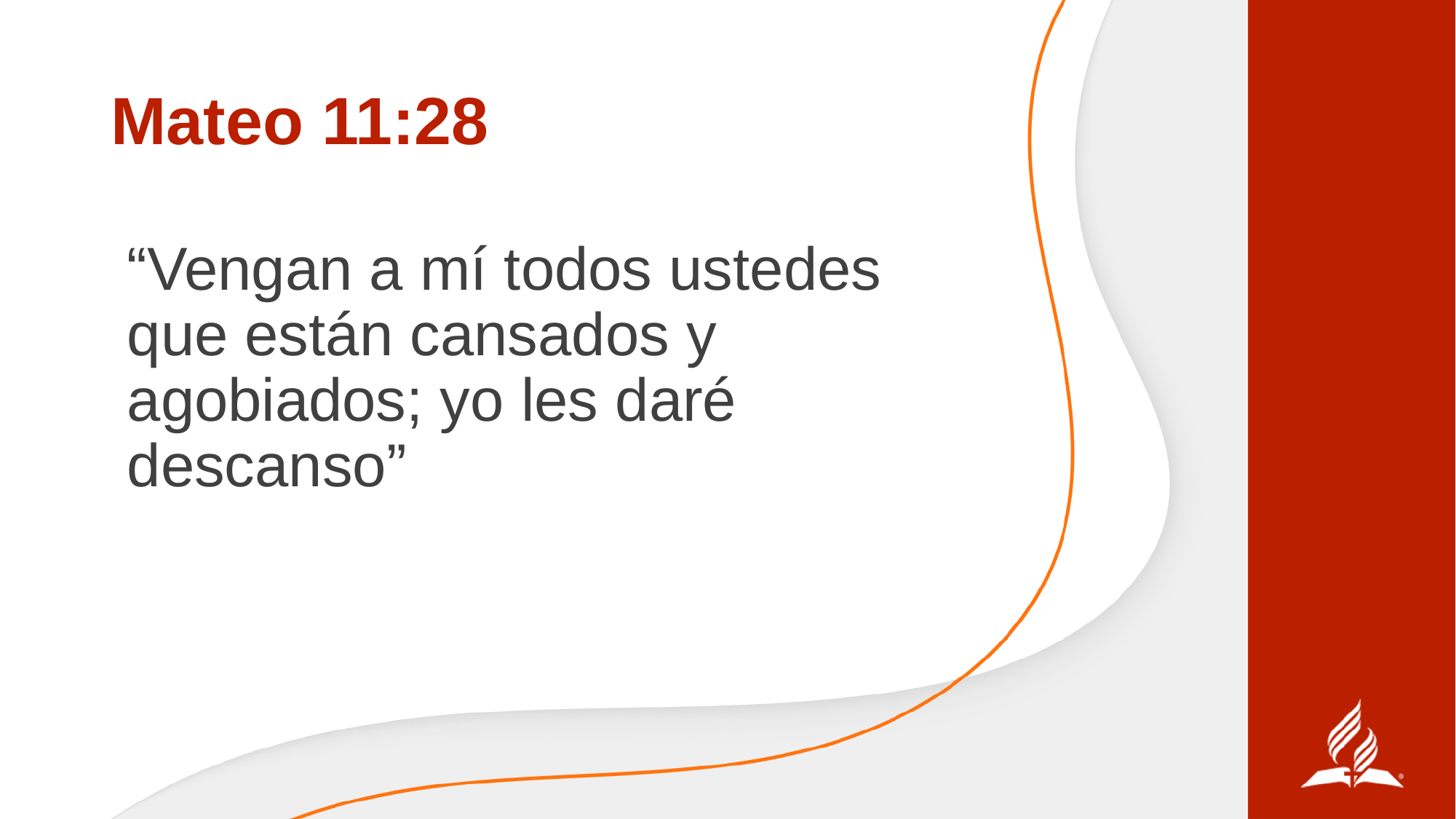

# Mateo 11:28
“Vengan a mí todos ustedes que están cansados y agobiados; yo les daré descanso”